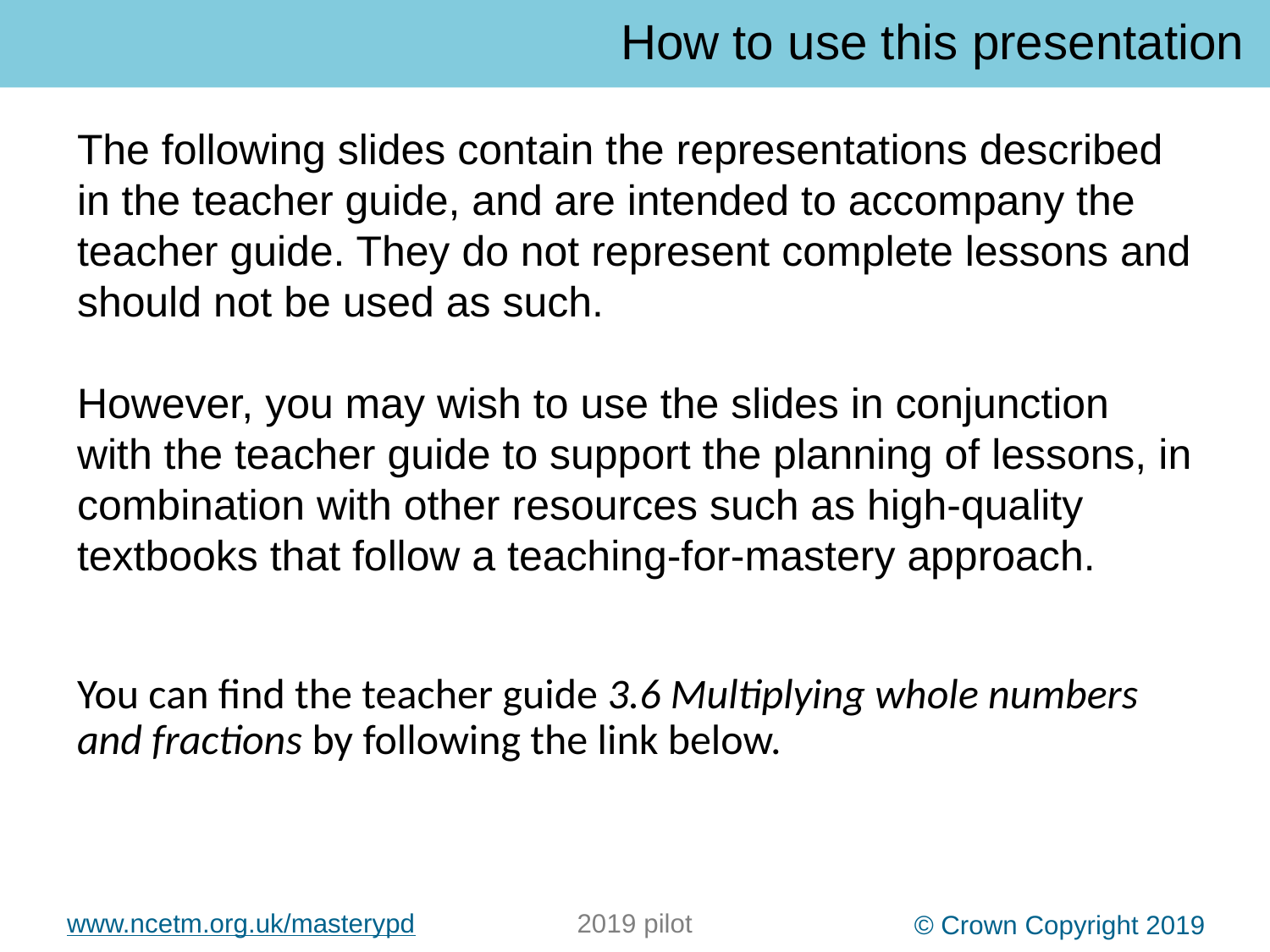

How to use this presentation
You can find the teacher guide 3.6 Multiplying whole numbers and fractions by following the link below.